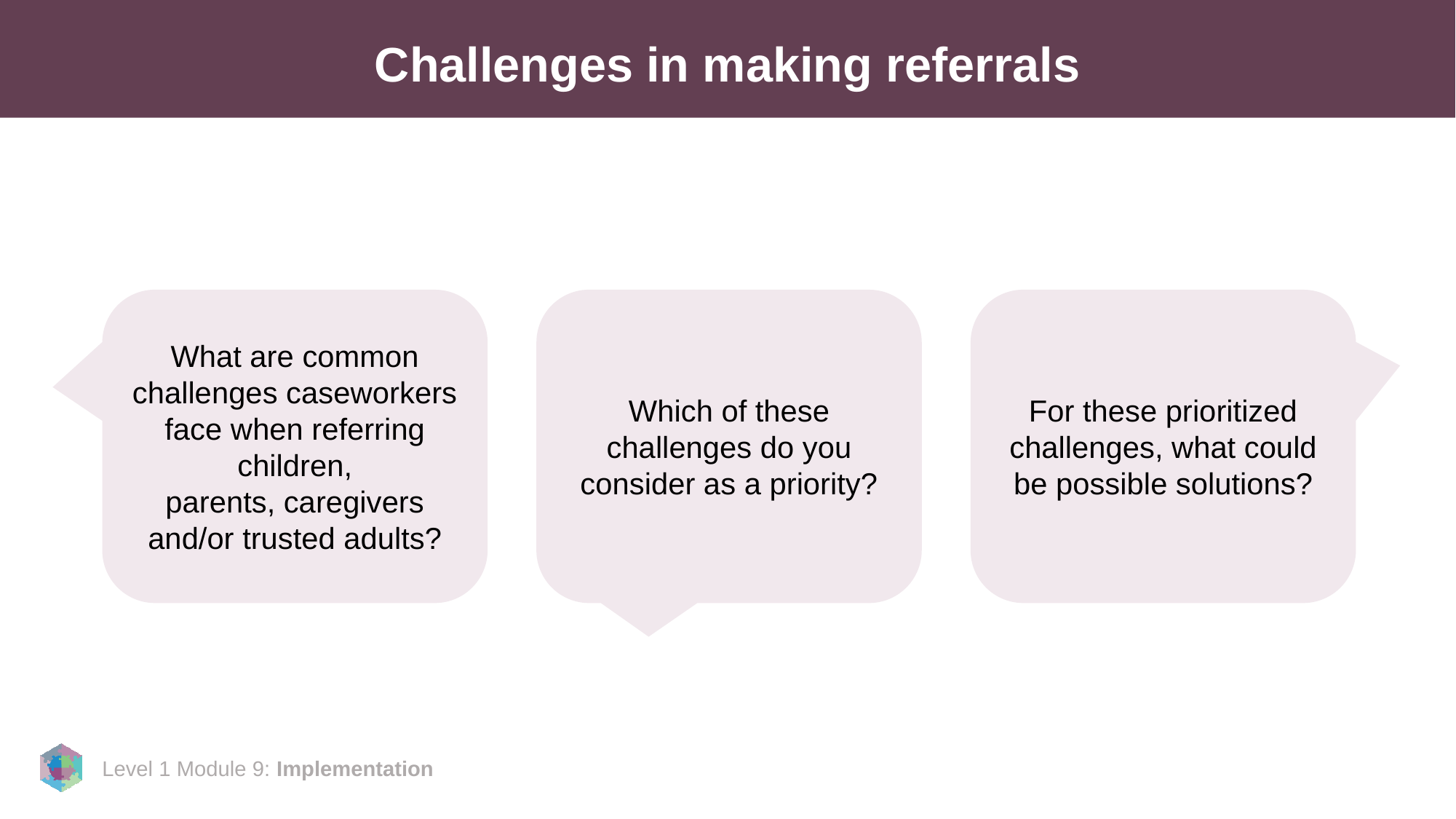

# Challenges in making referrals
What are common challenges caseworkers face when referring children, parents, caregivers and/or trusted adults?
Which of these challenges do you consider as a priority?
For these prioritized challenges, what could be possible solutions?